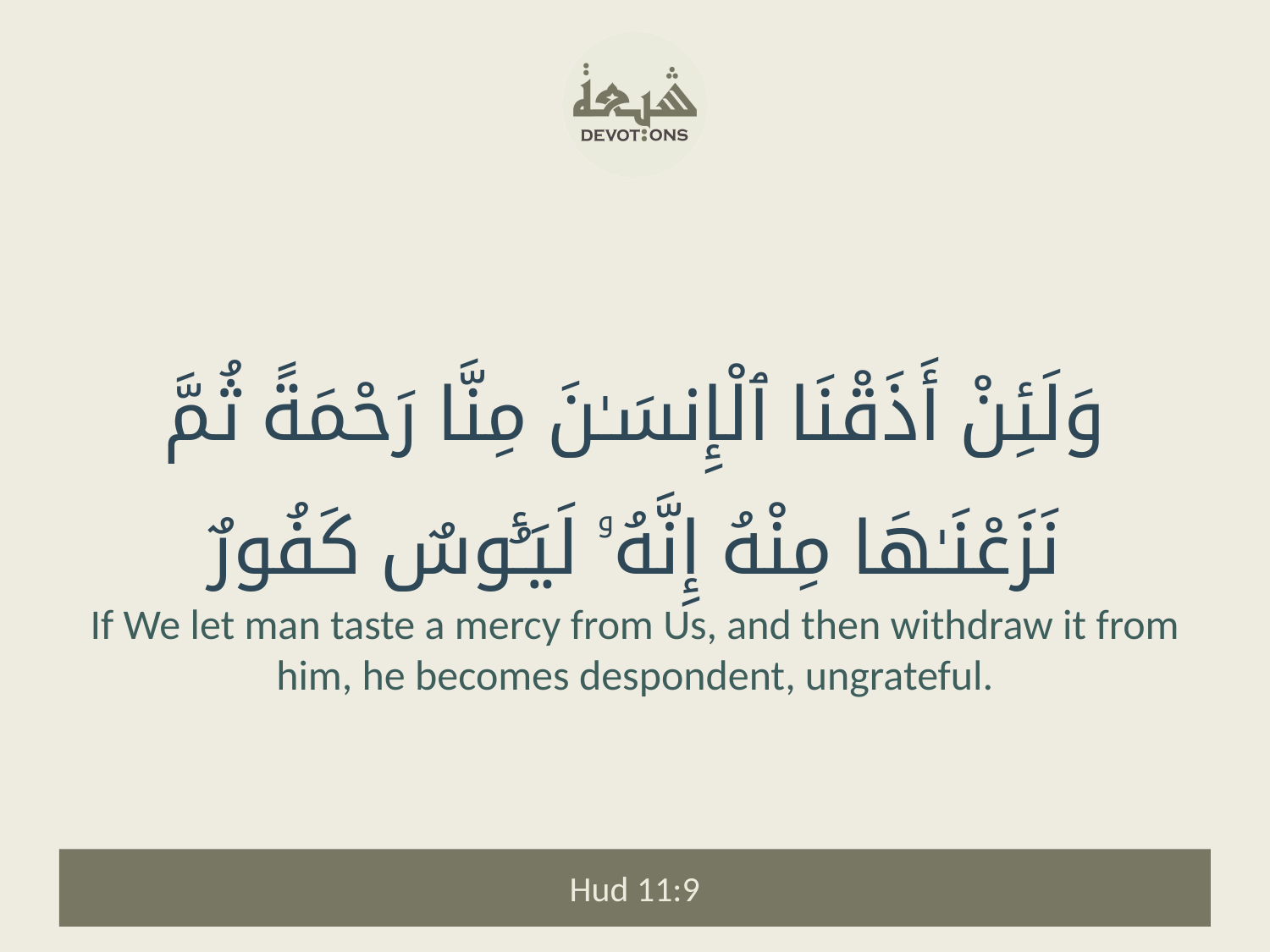

وَلَئِنْ أَذَقْنَا ٱلْإِنسَـٰنَ مِنَّا رَحْمَةً ثُمَّ نَزَعْنَـٰهَا مِنْهُ إِنَّهُۥ لَيَـُٔوسٌ كَفُورٌ
If We let man taste a mercy from Us, and then withdraw it from him, he becomes despondent, ungrateful.
Hud 11:9